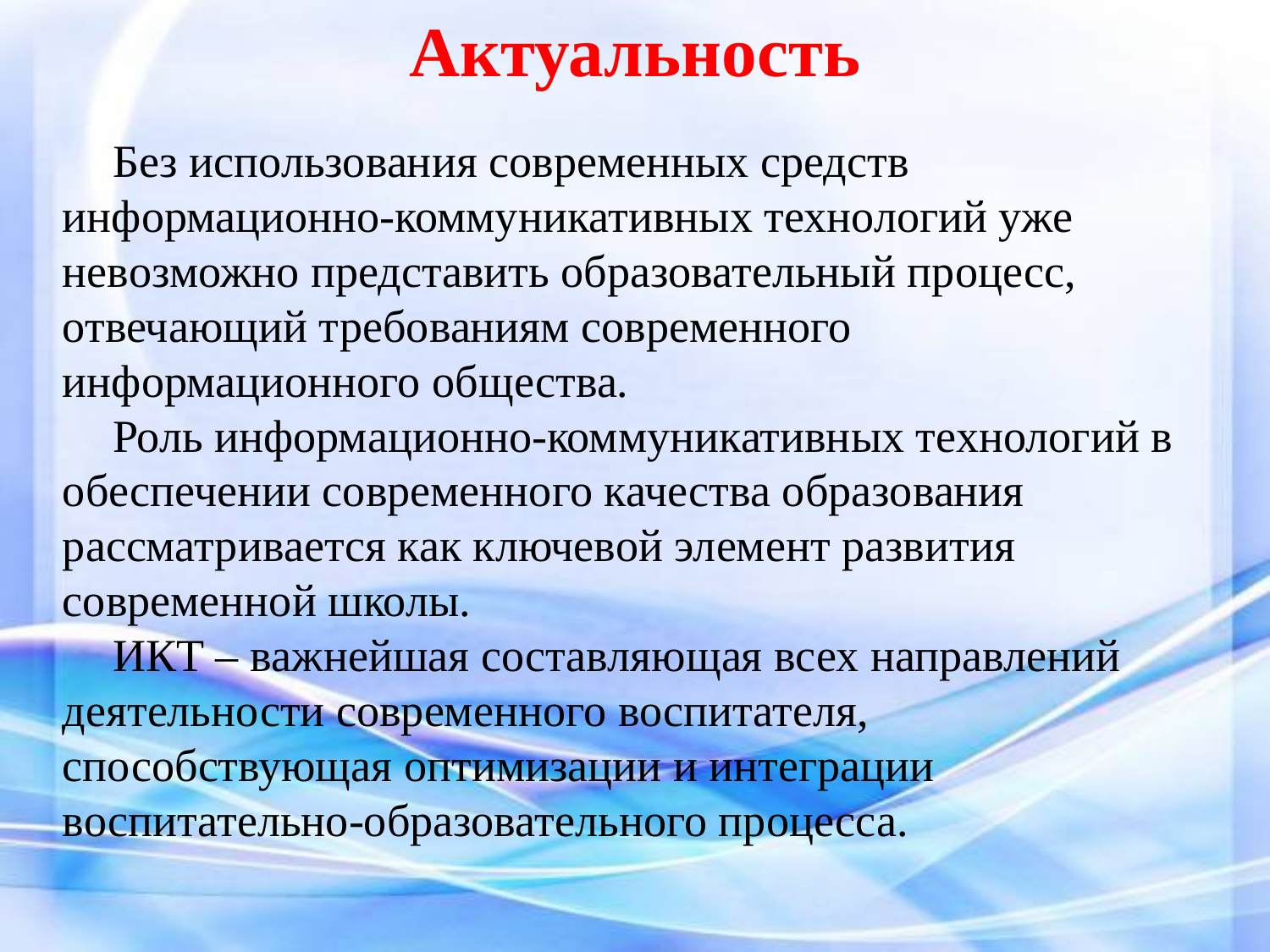

# Актуальность
Без использования современных средств информационно-коммуникативных технологий уже невозможно представить образовательный процесс, отвечающий требованиям современного информационного общества.
Роль информационно-коммуникативных технологий в обеспечении современного качества образования рассматривается как ключевой элемент развития современной школы.
ИКТ – важнейшая составляющая всех направлений деятельности современного воспитателя, способствующая оптимизации и интеграции воспитательно-образовательного процесса.